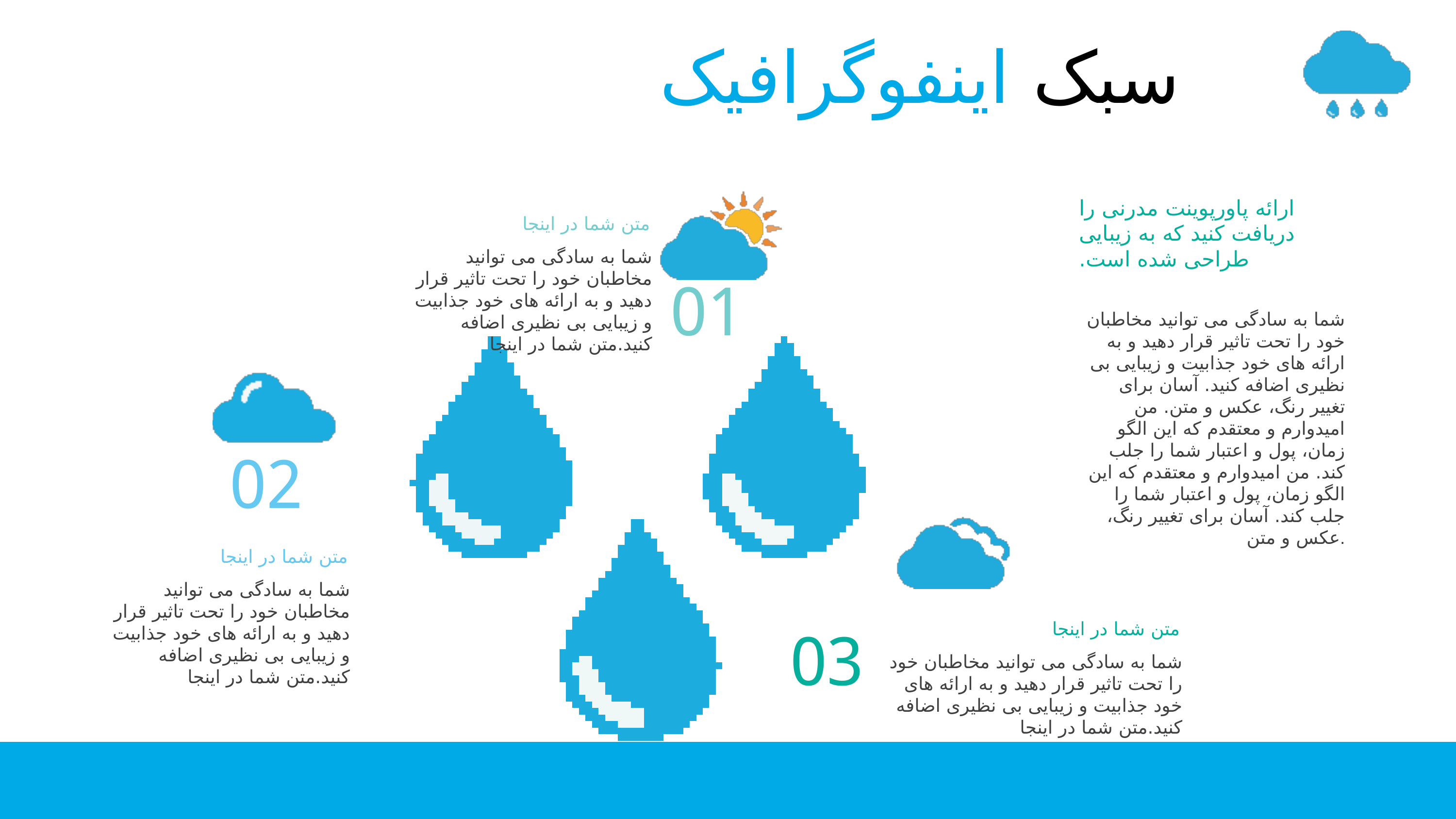

سبک اینفوگرافیک

ارائه پاورپوینت مدرنی را دریافت کنید که به زیبایی طراحی شده است.
متن شما در اینجا
شما به سادگی می توانید مخاطبان خود را تحت تاثیر قرار دهید و به ارائه های خود جذابیت و زیبایی بی نظیری اضافه کنید.متن شما در اینجا
01
شما به سادگی می توانید مخاطبان خود را تحت تاثیر قرار دهید و به ارائه های خود جذابیت و زیبایی بی نظیری اضافه کنید. آسان برای تغییر رنگ، عکس و متن. من امیدوارم و معتقدم که این الگو زمان، پول و اعتبار شما را جلب کند. من امیدوارم و معتقدم که این الگو زمان، پول و اعتبار شما را جلب کند. آسان برای تغییر رنگ، عکس و متن.

02

متن شما در اینجا
شما به سادگی می توانید مخاطبان خود را تحت تاثیر قرار دهید و به ارائه های خود جذابیت و زیبایی بی نظیری اضافه کنید.متن شما در اینجا
متن شما در اینجا
03
شما به سادگی می توانید مخاطبان خود را تحت تاثیر قرار دهید و به ارائه های خود جذابیت و زیبایی بی نظیری اضافه کنید.متن شما در اینجا